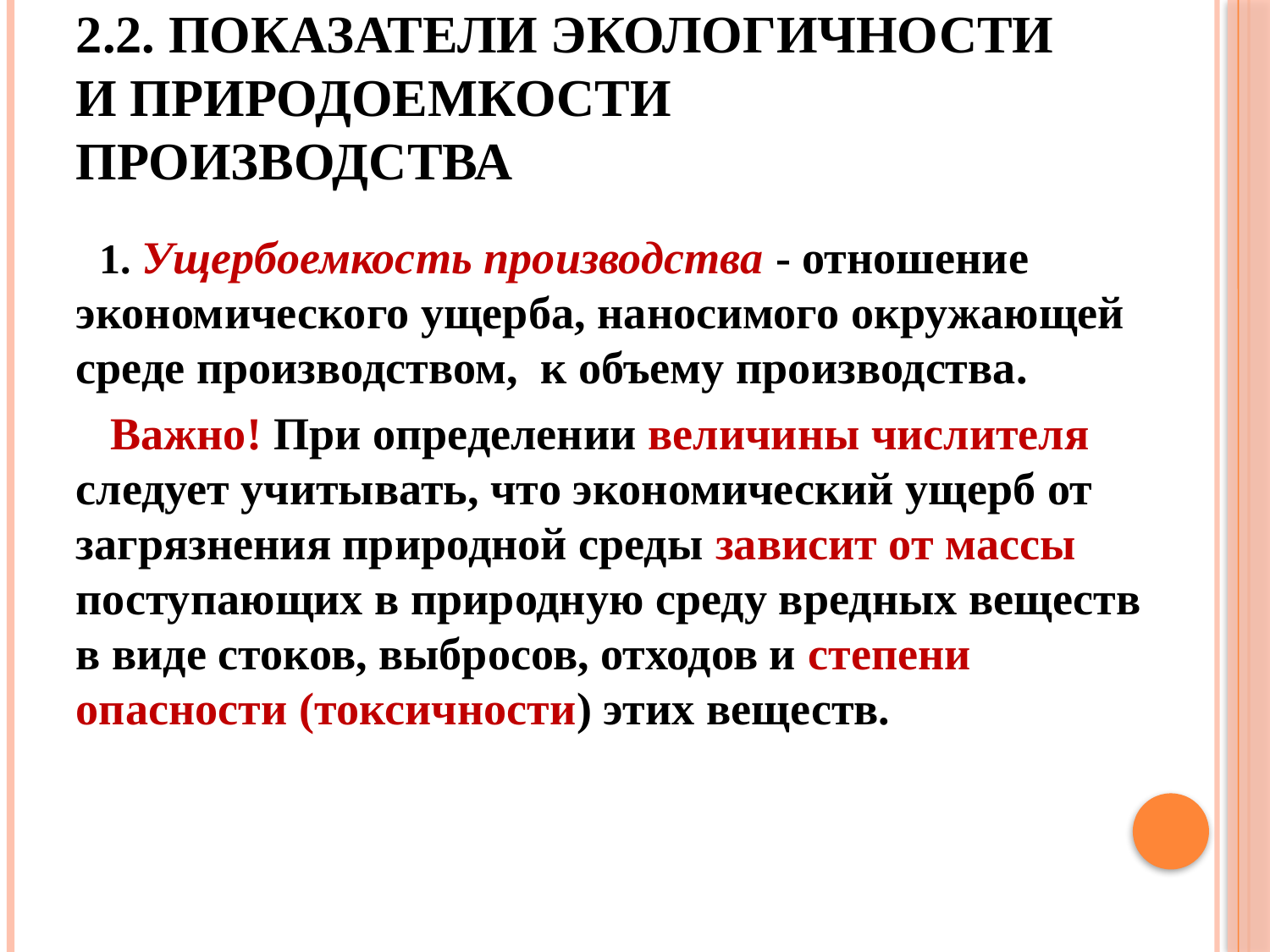

# 2.2. Показатели экологичности и природоемкости производства
  1. Ущербоемкость производства - отношение экономического ущерба, наносимого окружающей среде производством,  к объему производства.
   Важно! При определении величины числителя следует учитывать, что экономический ущерб от загрязнения природной среды зависит от массы поступающих в природную среду вредных веществ в виде стоков, выбросов, отходов и степени опасности (токсичности) этих веществ.